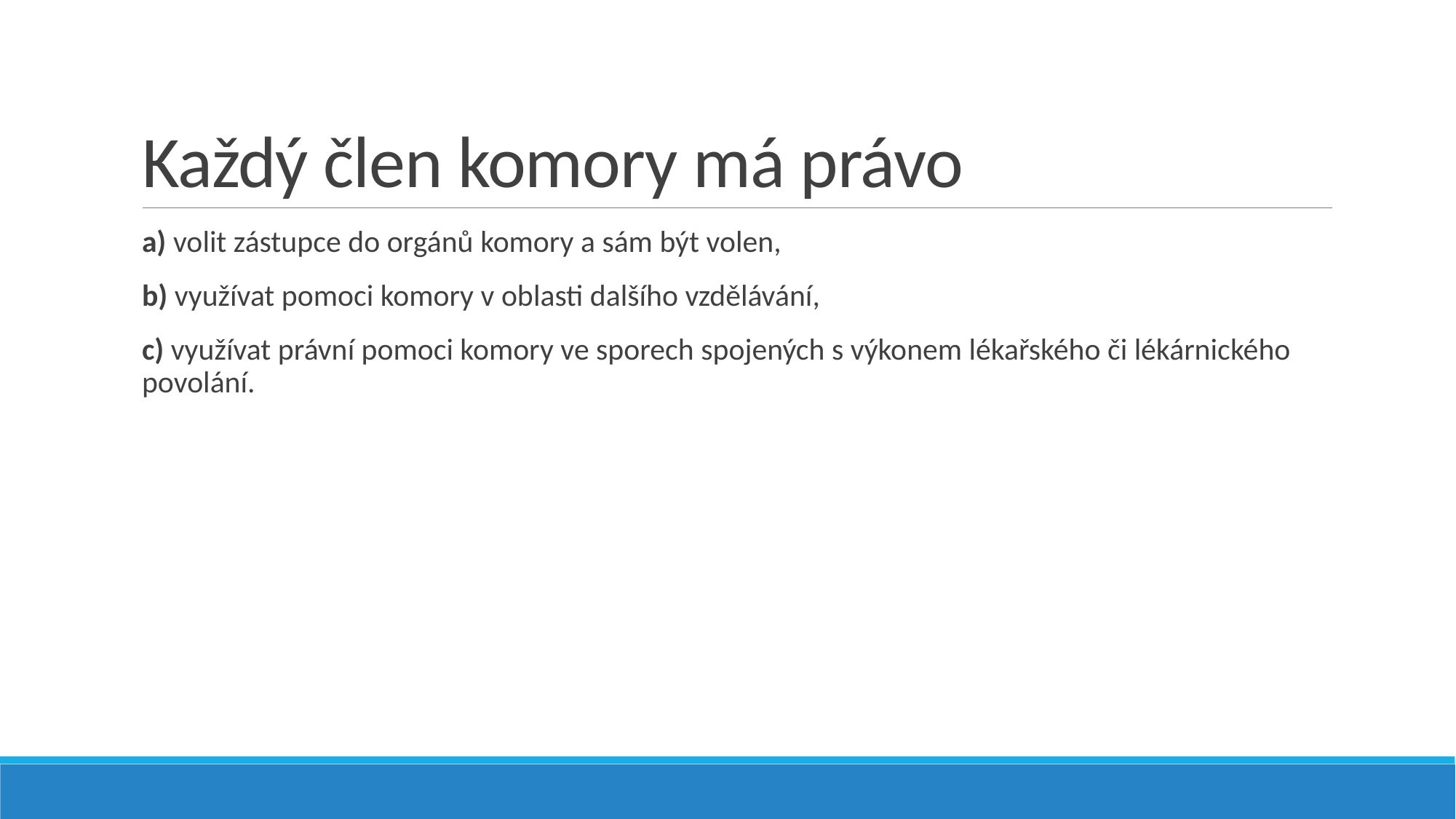

# Každý člen komory má právo
a) volit zástupce do orgánů komory a sám být volen,
b) využívat pomoci komory v oblasti dalšího vzdělávání,
c) využívat právní pomoci komory ve sporech spojených s výkonem lékařského či lékárnického povolání.